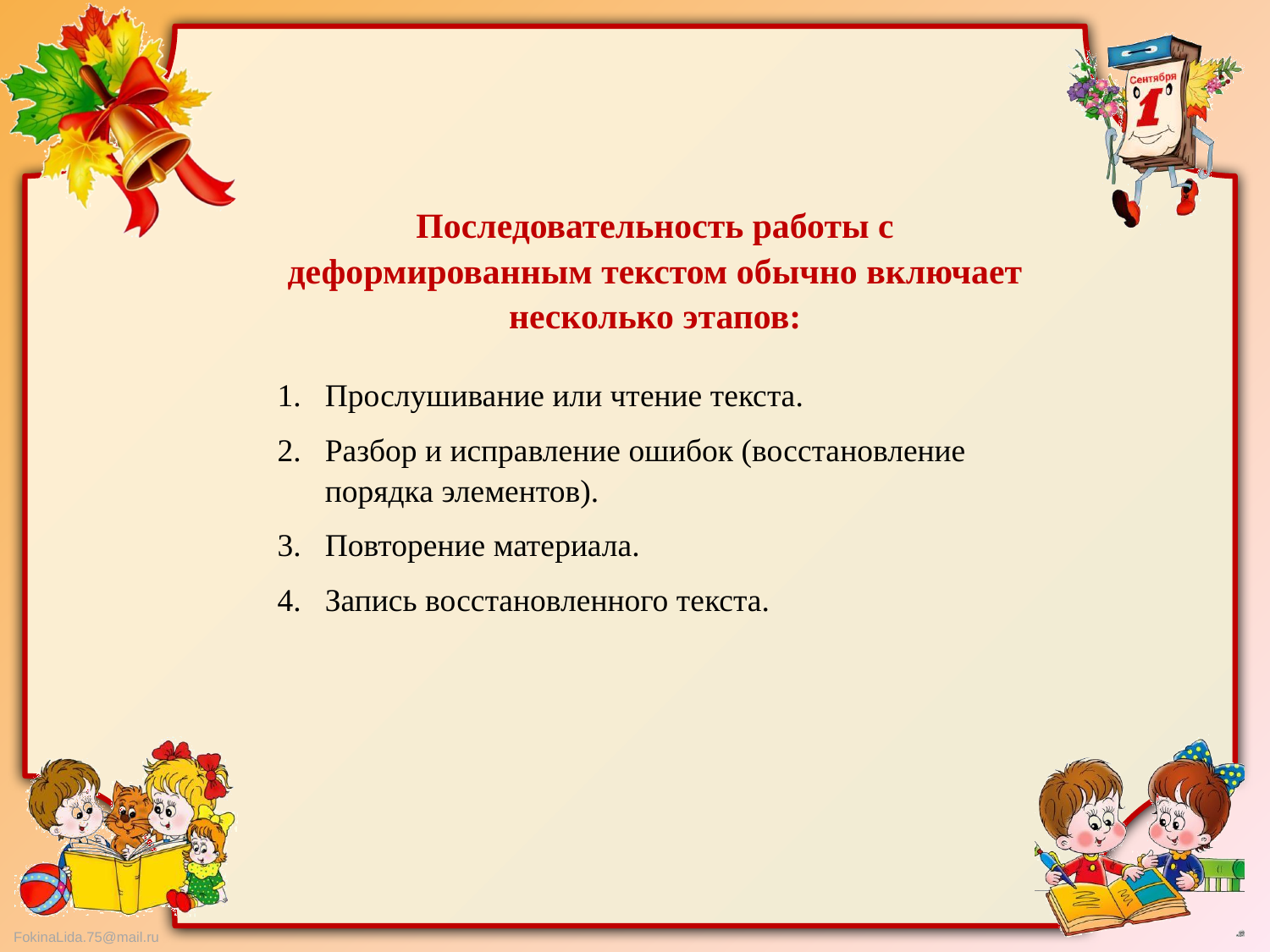

Последовательность работы с деформированным текстом обычно включает несколько этапов:

Прослушивание или чтение текста.
Разбор и исправление ошибок (восстановление порядка элементов).
Повторение материала.
Запись восстановленного текста.